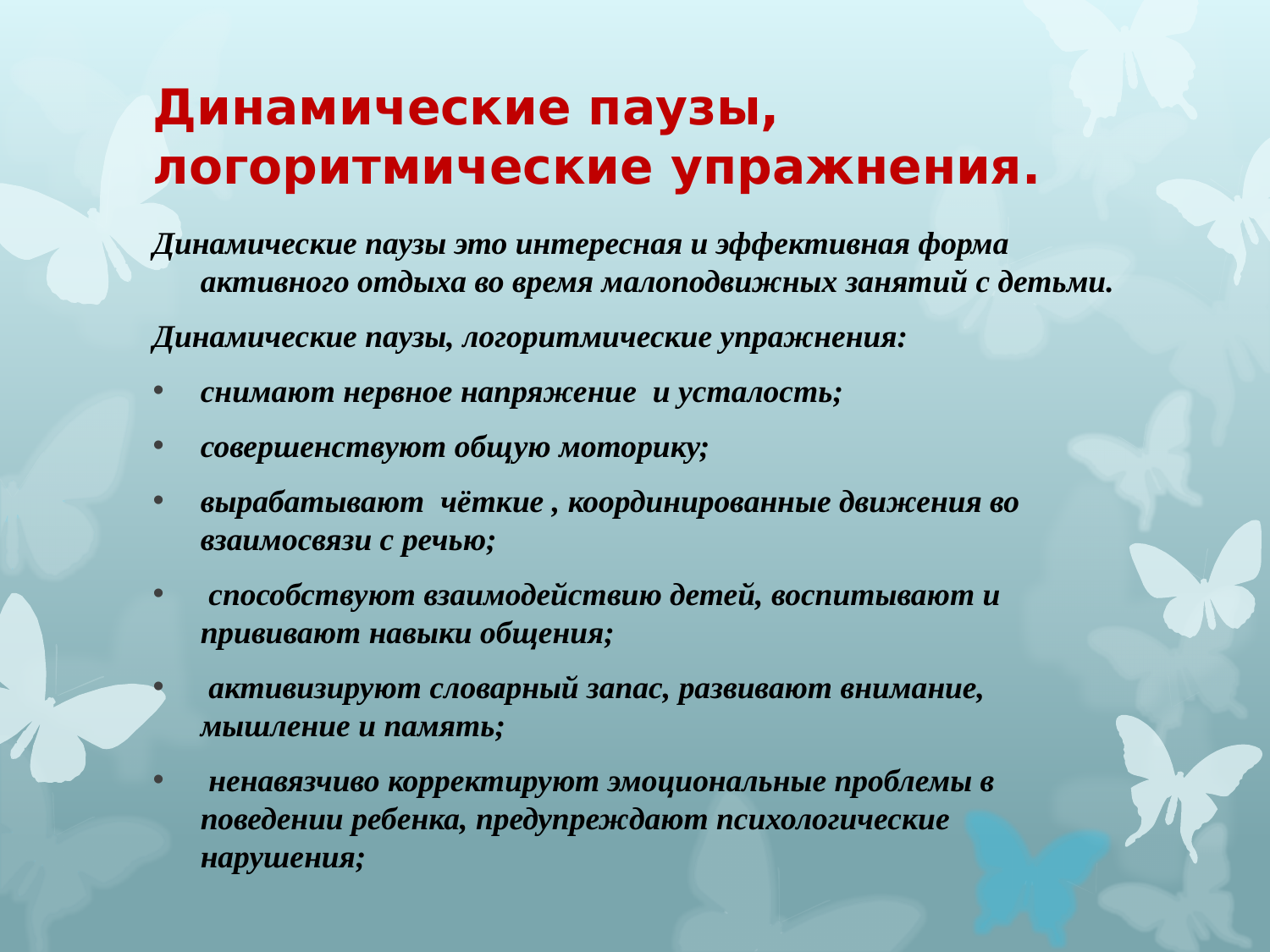

# Динамические паузы, логоритмические упражнения.
Динамические паузы это интересная и эффективная форма активного отдыха во время малоподвижных занятий с детьми.
Динамические паузы, логоритмические упражнения:
снимают нервное напряжение  и усталость;
совершенствуют общую моторику;
вырабатывают  чёткие , координированные движения во взаимосвязи с речью;
 способствуют взаимодействию детей, воспитывают и прививают навыки общения;
 активизируют словарный запас, развивают внимание,  мышление и память;
 ненавязчиво корректируют эмоциональные проблемы в поведении ребенка, предупреждают психологические нарушения;

Какую смысловую Какую смысловую нагрузку несут динамические паузы д Массаж  жевательно –артикуляторных  мышц-специальный комплекс упражнений ,которые помогают укрепить жевательные, глотательные и мимические мышцы ля дошкольников? Они развлекают детей, создают благоприятную для обучения атмосферу, несут элементы релаксации, снимают нервное напряжеhttp://fb.ru/article/161811/chto-takoe-dinamicheskie-pauzyi-dlya-doshkolnikov-i-dlya-chego-oni-nujnyi